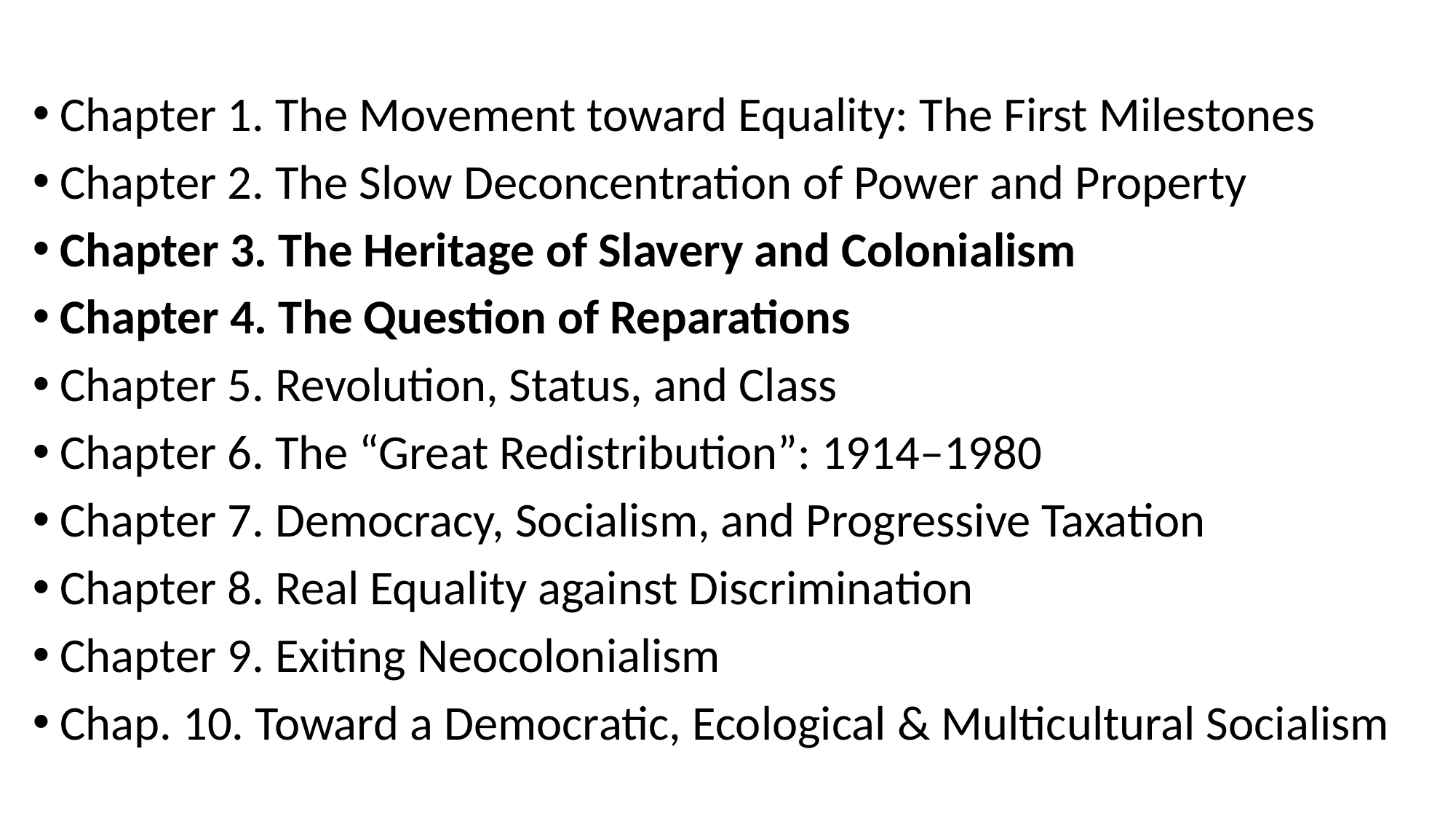

Chapter 1. The Movement toward Equality: The First Milestones
Chapter 2. The Slow Deconcentration of Power and Property
Chapter 3. The Heritage of Slavery and Colonialism
Chapter 4. The Question of Reparations
Chapter 5. Revolution, Status, and Class
Chapter 6. The “Great Redistribution”: 1914–1980
Chapter 7. Democracy, Socialism, and Progressive Taxation
Chapter 8. Real Equality against Discrimination
Chapter 9. Exiting Neocolonialism
Chap. 10. Toward a Democratic, Ecological & Multicultural Socialism